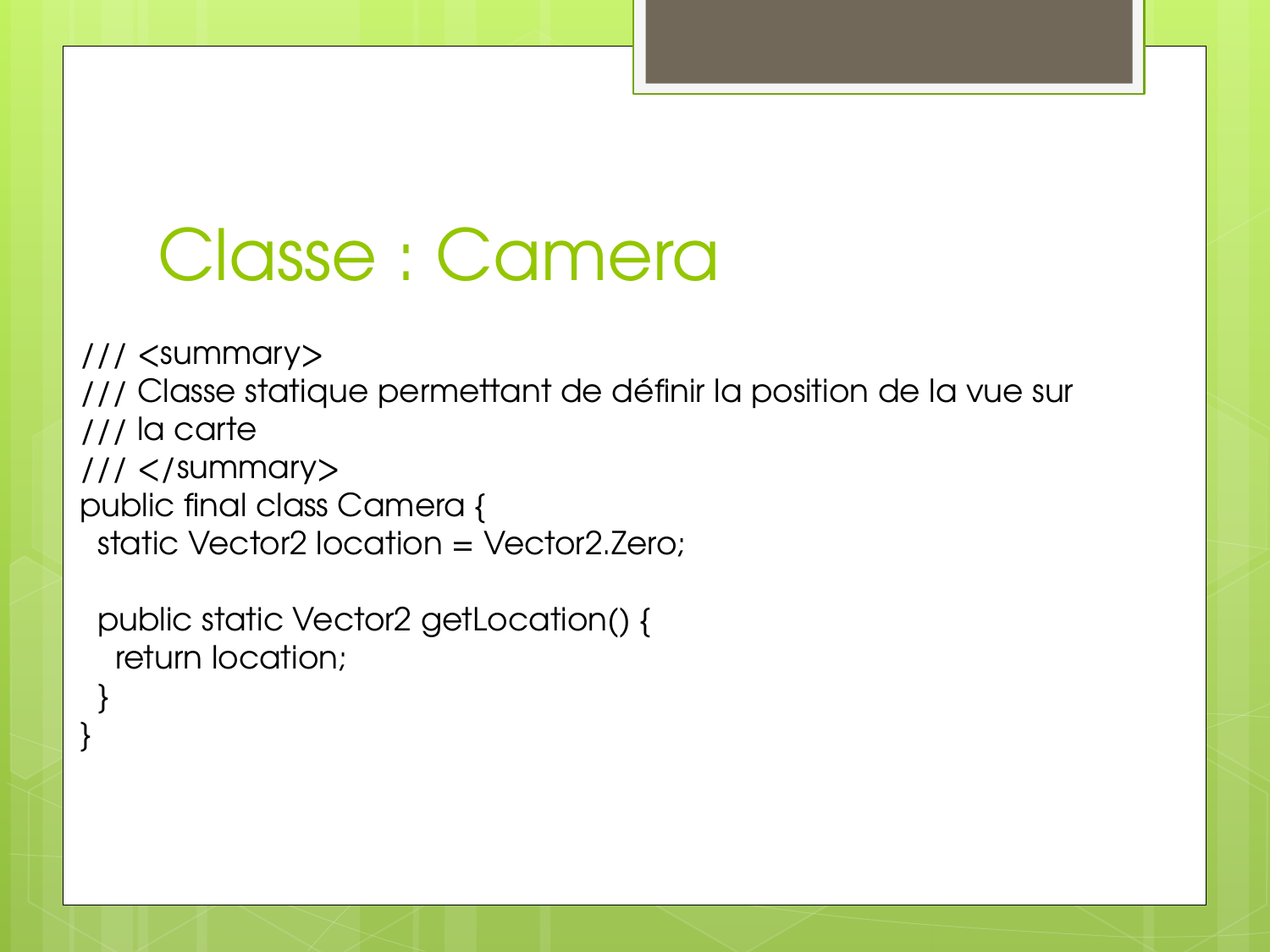

# Classe : Camera
/// <summary>
/// Classe statique permettant de définir la position de la vue sur
/// la carte
/// </summary>
public final class Camera {
  static Vector2 location = Vector2.Zero;

  public static Vector2 getLocation() {
    return location;
  }
}